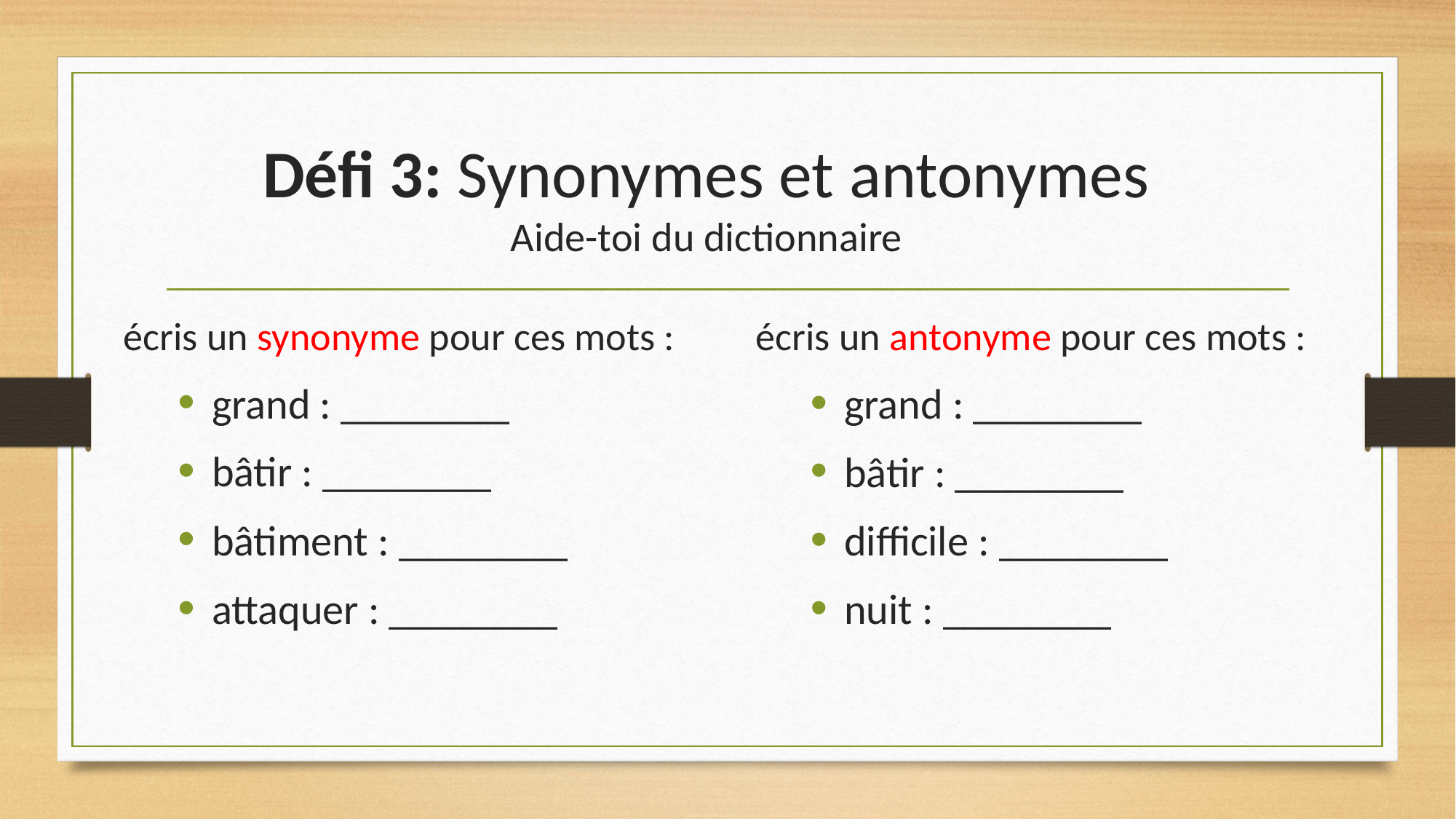

# Défi 3: Synonymes et antonymes Aide-toi du dictionnaire
écris un synonyme pour ces mots :
grand : ________
bâtir : ________
bâtiment : ________
attaquer : ________
écris un antonyme pour ces mots :
grand : ________
bâtir : ________
difficile : ________
nuit : ________